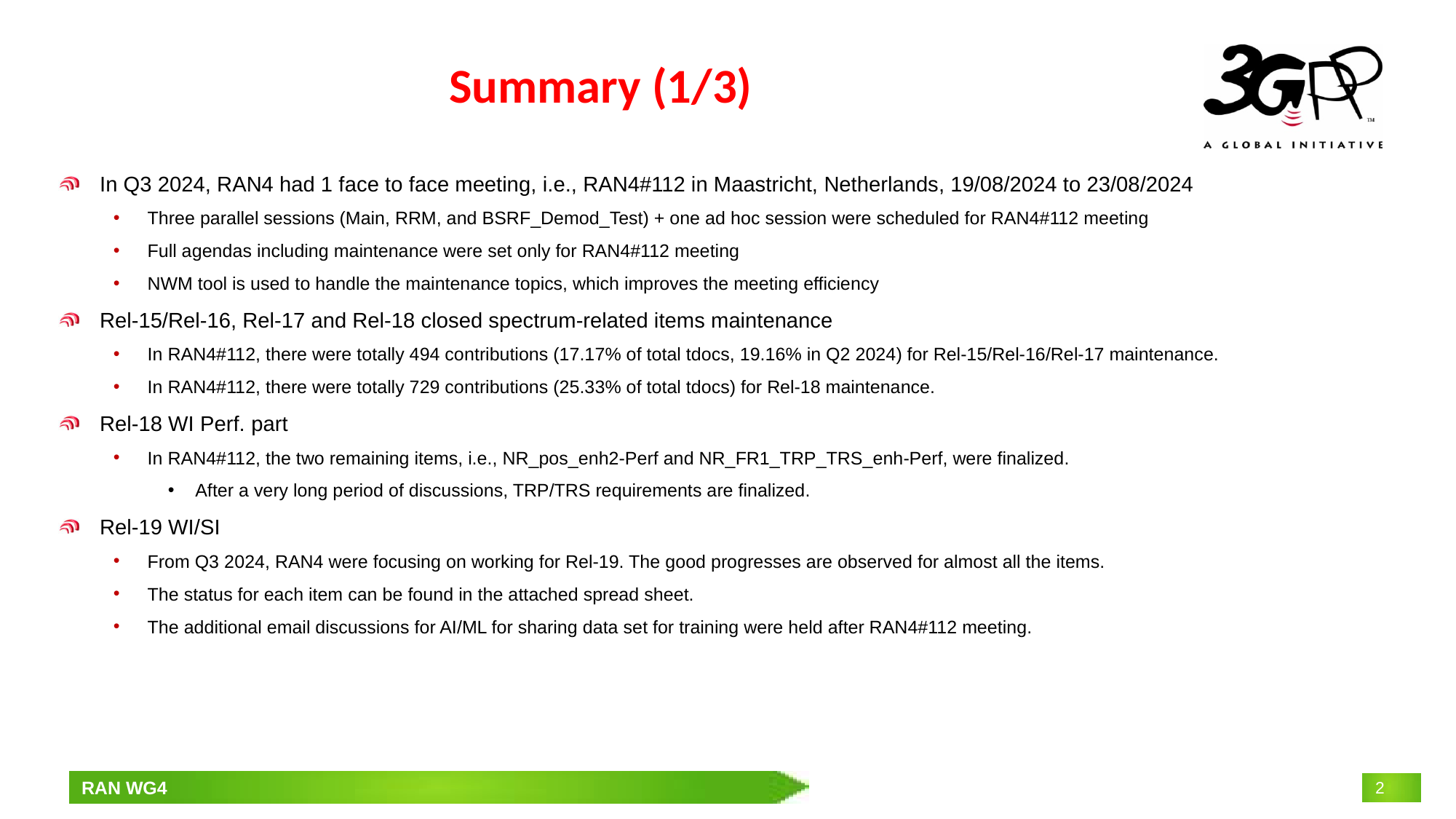

# Summary (1/3)
In Q3 2024, RAN4 had 1 face to face meeting, i.e., RAN4#112 in Maastricht, Netherlands, 19/08/2024 to 23/08/2024
Three parallel sessions (Main, RRM, and BSRF_Demod_Test) + one ad hoc session were scheduled for RAN4#112 meeting
Full agendas including maintenance were set only for RAN4#112 meeting
NWM tool is used to handle the maintenance topics, which improves the meeting efficiency
Rel-15/Rel-16, Rel-17 and Rel-18 closed spectrum-related items maintenance
In RAN4#112, there were totally 494 contributions (17.17% of total tdocs, 19.16% in Q2 2024) for Rel-15/Rel-16/Rel-17 maintenance.
In RAN4#112, there were totally 729 contributions (25.33% of total tdocs) for Rel-18 maintenance.
Rel-18 WI Perf. part
In RAN4#112, the two remaining items, i.e., NR_pos_enh2-Perf and NR_FR1_TRP_TRS_enh-Perf, were finalized.
After a very long period of discussions, TRP/TRS requirements are finalized.
Rel-19 WI/SI
From Q3 2024, RAN4 were focusing on working for Rel-19. The good progresses are observed for almost all the items.
The status for each item can be found in the attached spread sheet.
The additional email discussions for AI/ML for sharing data set for training were held after RAN4#112 meeting.